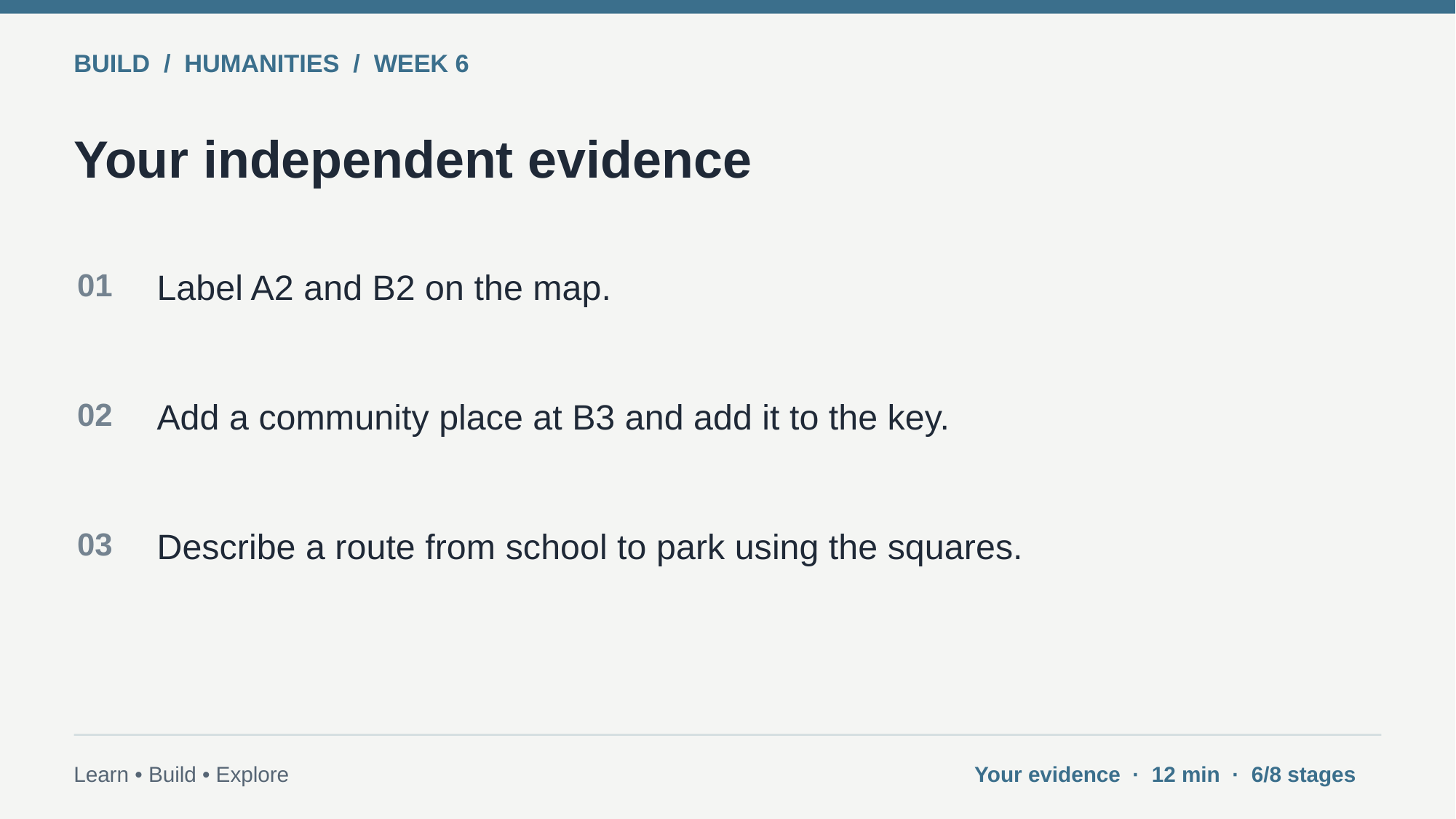

BUILD  /  HUMANITIES  /  WEEK 6
Your independent evidence
01
Label A2 and B2 on the map.
02
Add a community place at B3 and add it to the key.
03
Describe a route from school to park using the squares.

Learn • Build • Explore
Your evidence  ·  12 min  ·  6/8 stages